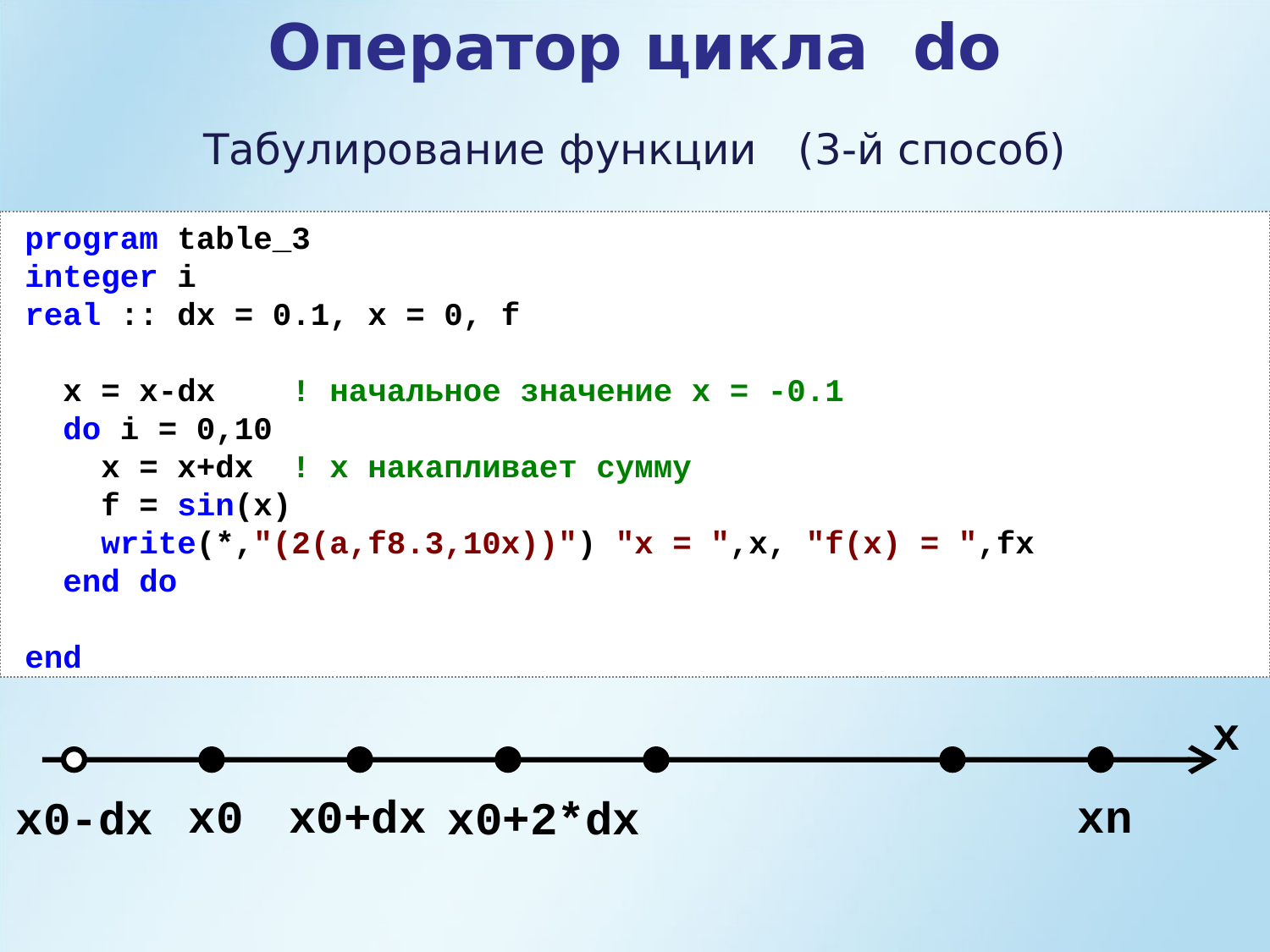

Оператор цикла  do
Табулирование функции   (3-й способ)

program table_3
integer i
real :: dx = 0.1, x = 0, f

  x = x-dx    ! начальное значение x = -0.1
  do i = 0,10
    x = x+dx  ! x накапливает сумму
    f = sin(x)
    write(*,"(2(a,f8.3,10x))") "x = ",x, "f(x) = ",fx
  end do

end
x

x0
x0+dx
xn
x0-dx
x0+2*dx